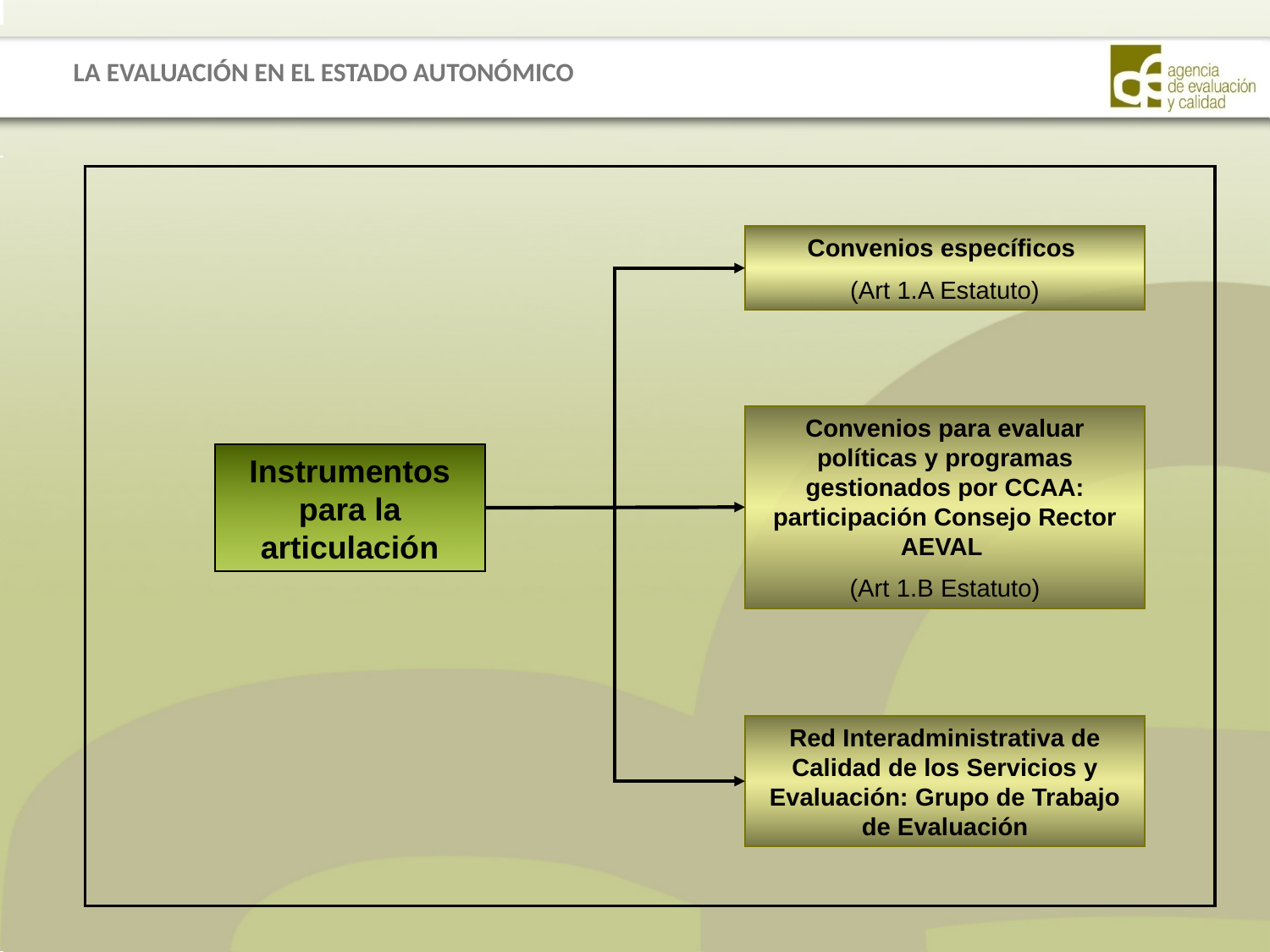

LA EVALUACIÓN EN EL ESTADO AUTONÓMICO

Convenios específicos
(Art 1.A Estatuto)
Convenios para evaluar políticas y programas gestionados por CCAA: participación Consejo Rector AEVAL
(Art 1.B Estatuto)
Instrumentos para la articulación
Red Interadministrativa de Calidad de los Servicios y Evaluación: Grupo de Trabajo de Evaluación